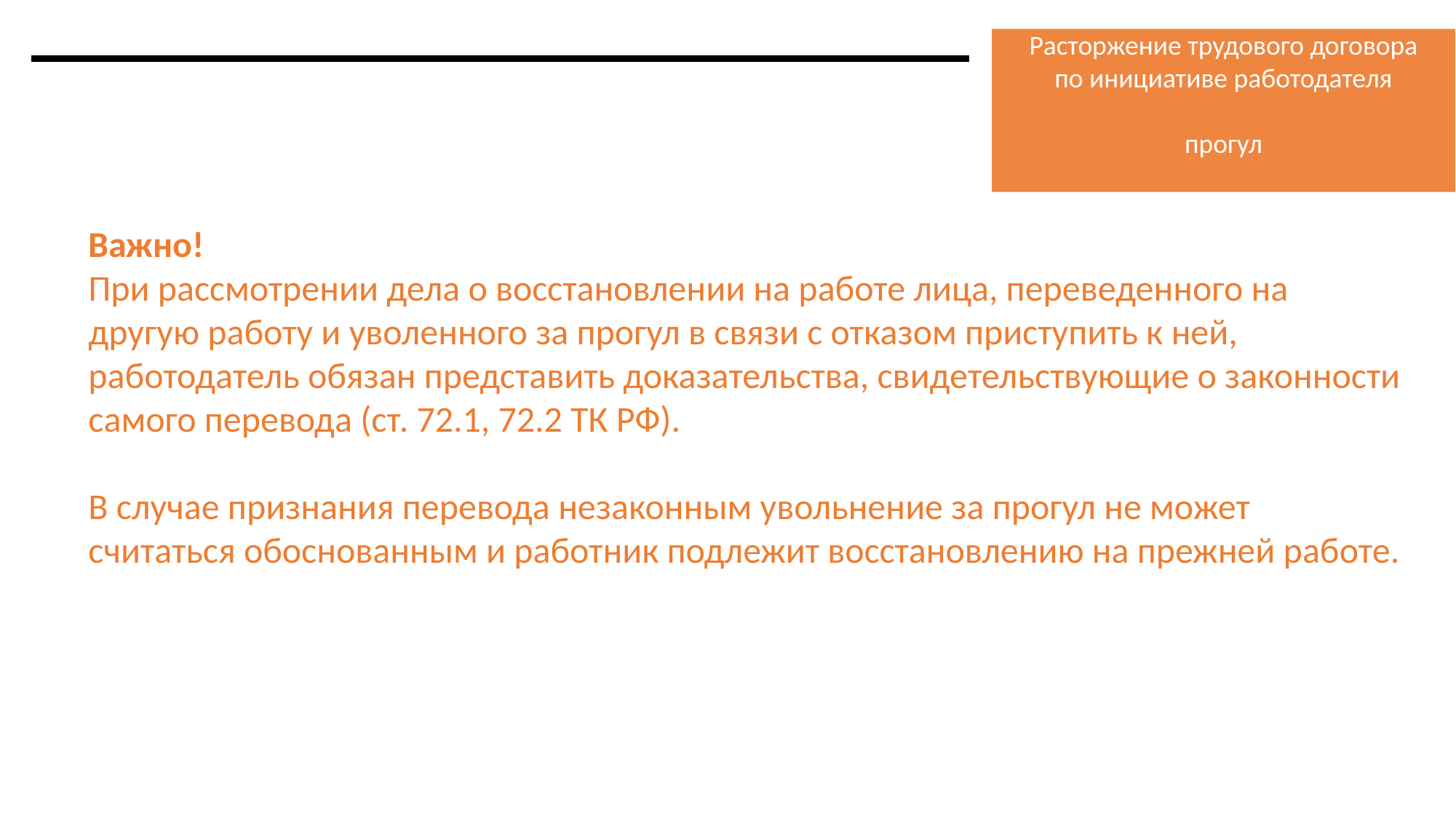

Расторжение трудового договора по инициативе работодателя

прогул

Важно!
При рассмотрении дела о восстановлении на работе лица, переведенного на другую работу и уволенного за прогул в связи с отказом приступить к ней, работодатель обязан представить доказательства, свидетельствующие о законности самого перевода (ст. 72.1, 72.2 ТК РФ).

В случае признания перевода незаконным увольнение за прогул не может считаться обоснованным и работник подлежит восстановлению на прежней работе.